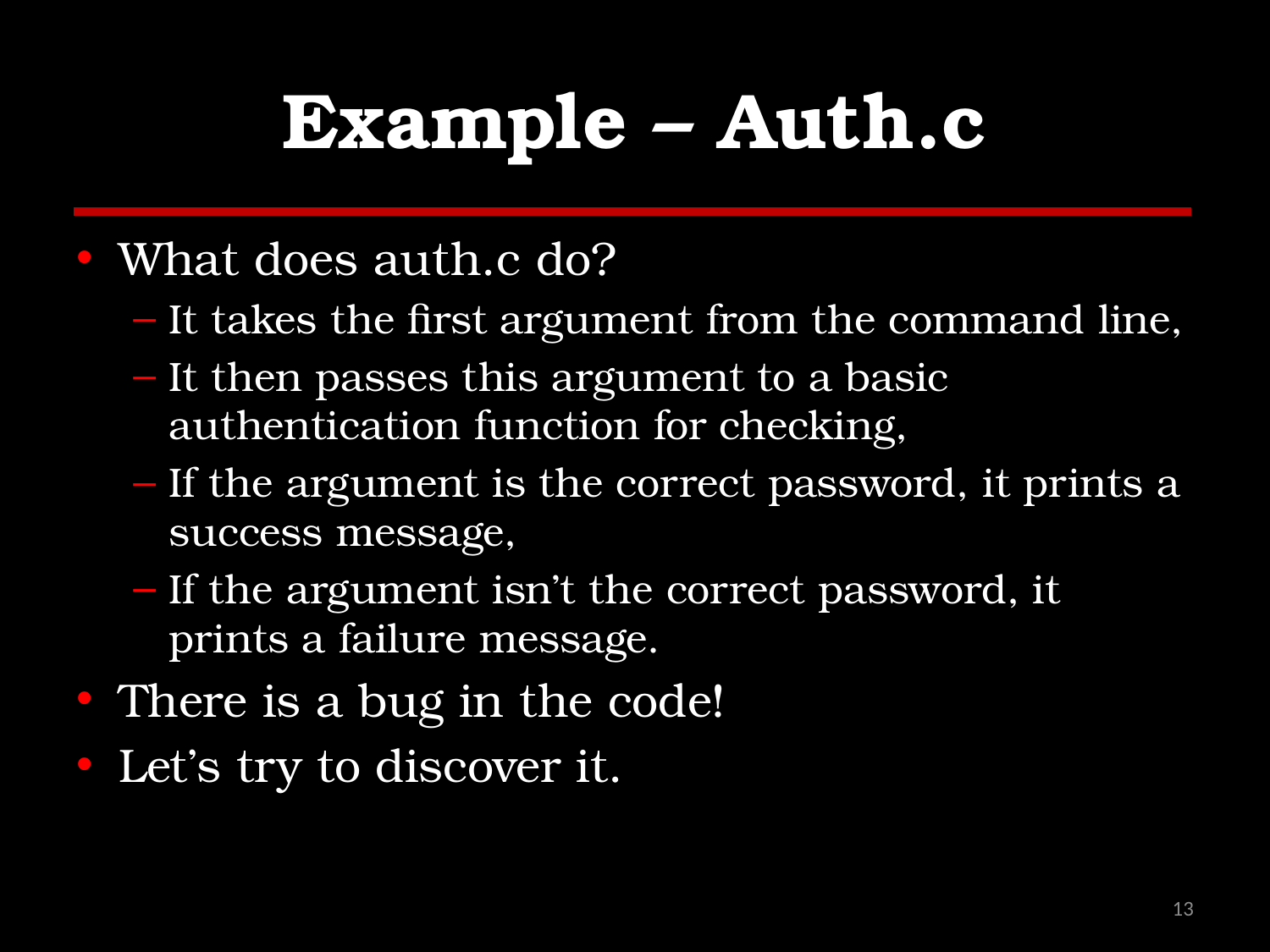

# Example – Auth.c
What does auth.c do?
It takes the first argument from the command line,
It then passes this argument to a basic authentication function for checking,
If the argument is the correct password, it prints a success message,
If the argument isn’t the correct password, it prints a failure message.
There is a bug in the code!
Let’s try to discover it.
13